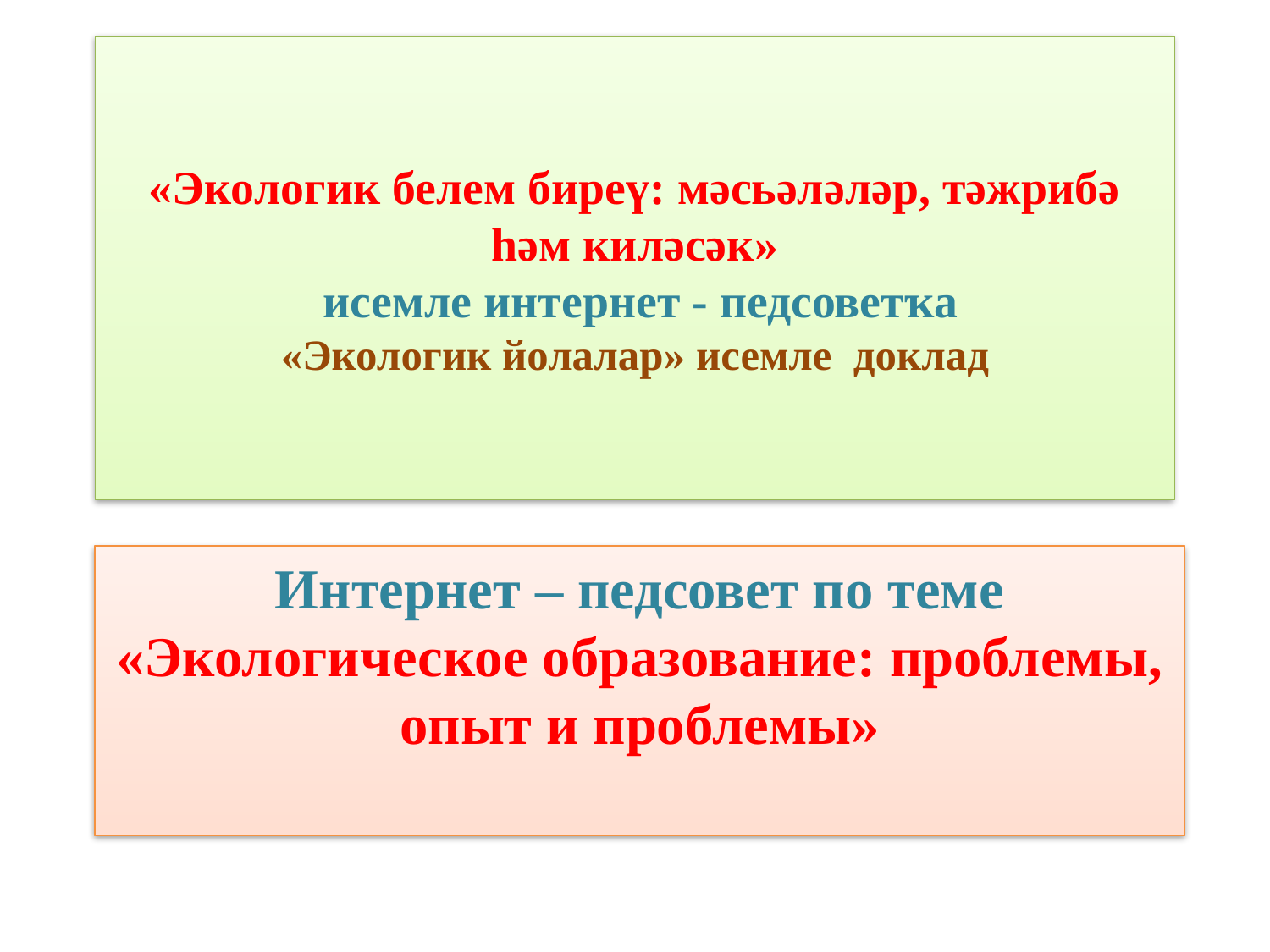

# «Экологик белем биреү: мәсьәләләр, тәжрибә һәм киләсәк» исемле интернет - педсоветҡа «Экологик йолалар» исемле  доклад
Интернет – педсовет по теме «Экологическое образование: проблемы, опыт и проблемы»